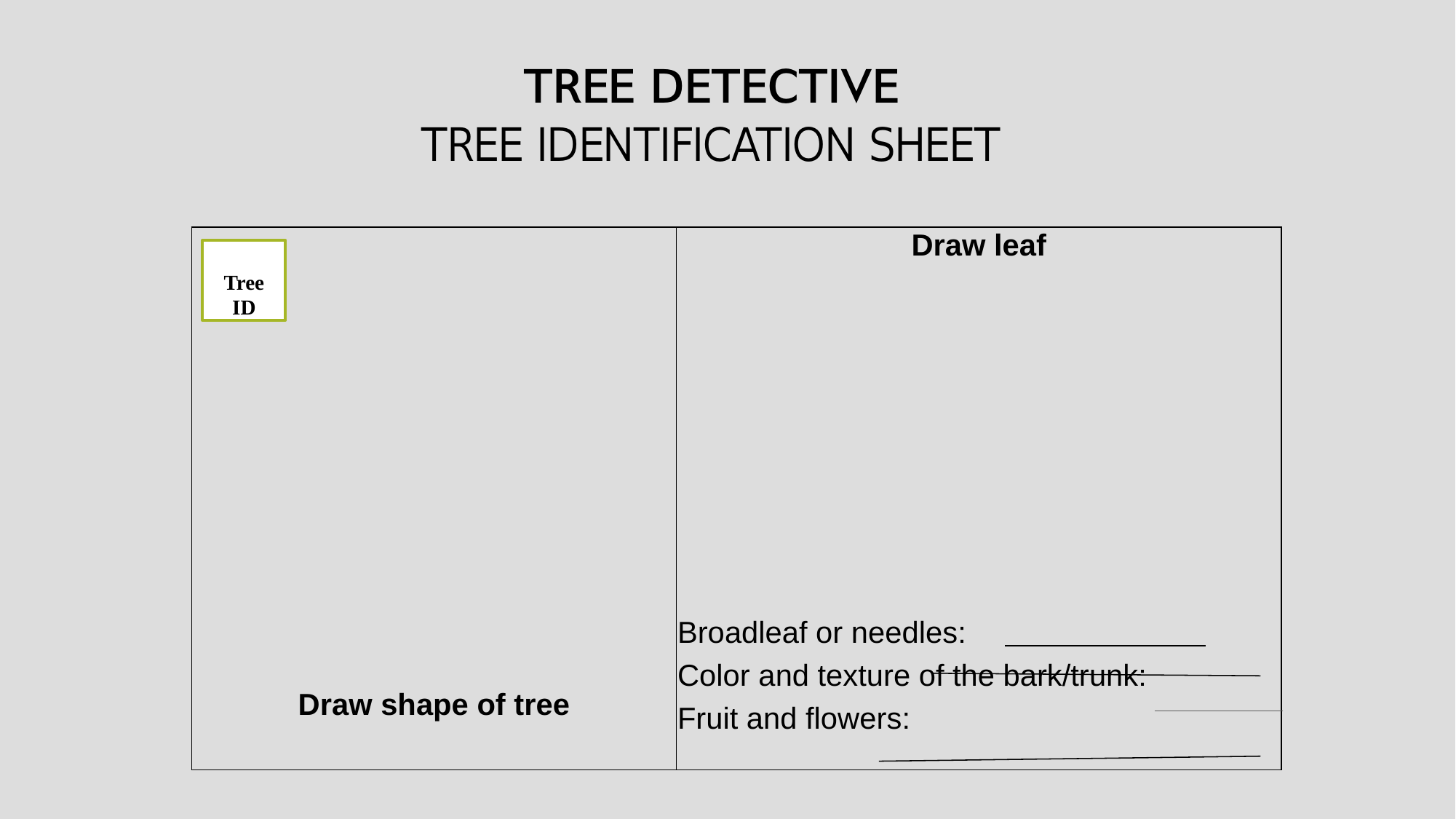

TREE DETECTIVE
TREE IDENTIFICATION SHEET
| Draw shape of tree | Draw leaf           Broadleaf or needles: Color and texture of the bark/trunk: Fruit and flowers: |
| --- | --- |

Tree ID